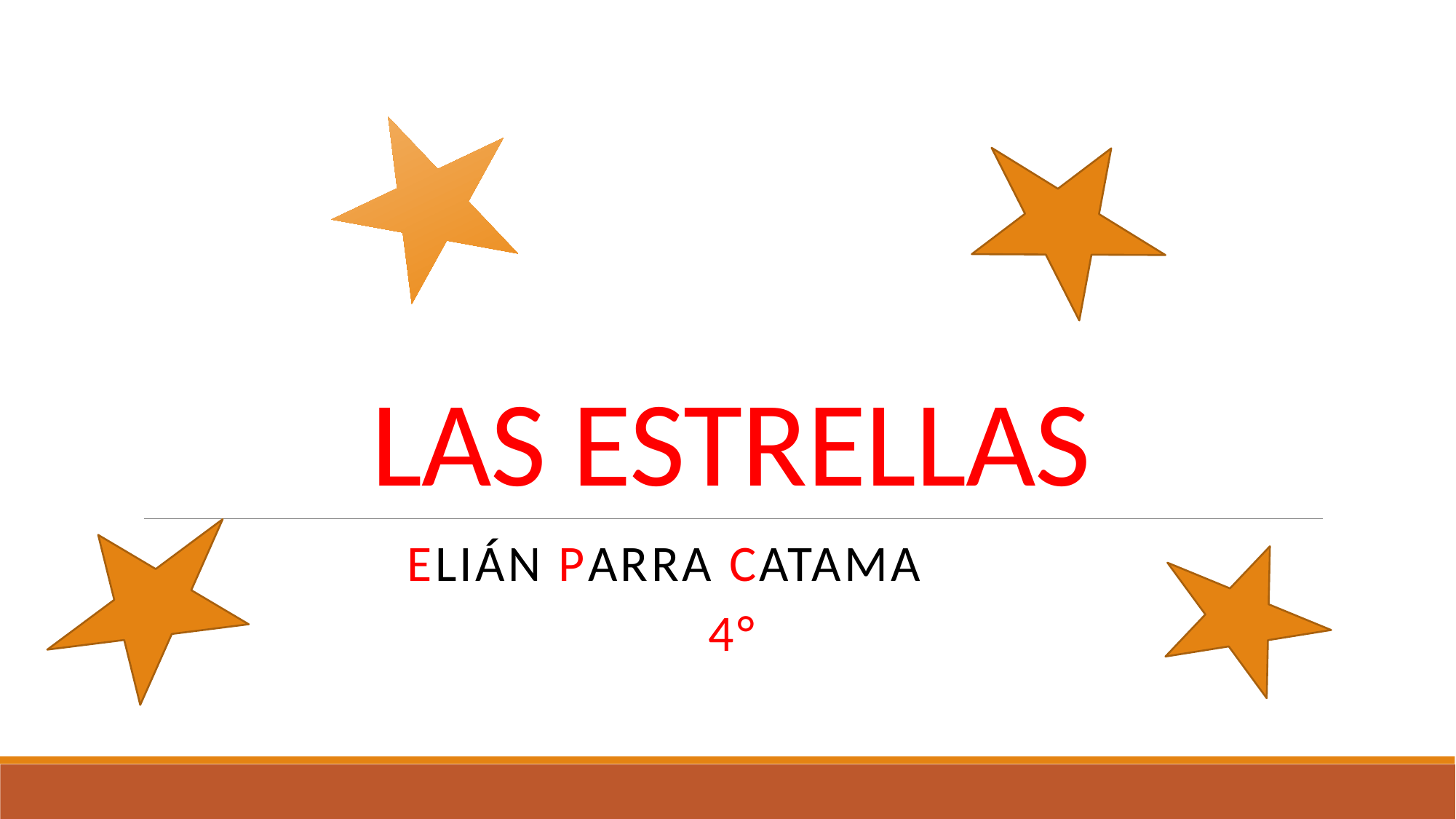

# LAS ESTRELLAS

elián PARRa catamaTAMA
4°